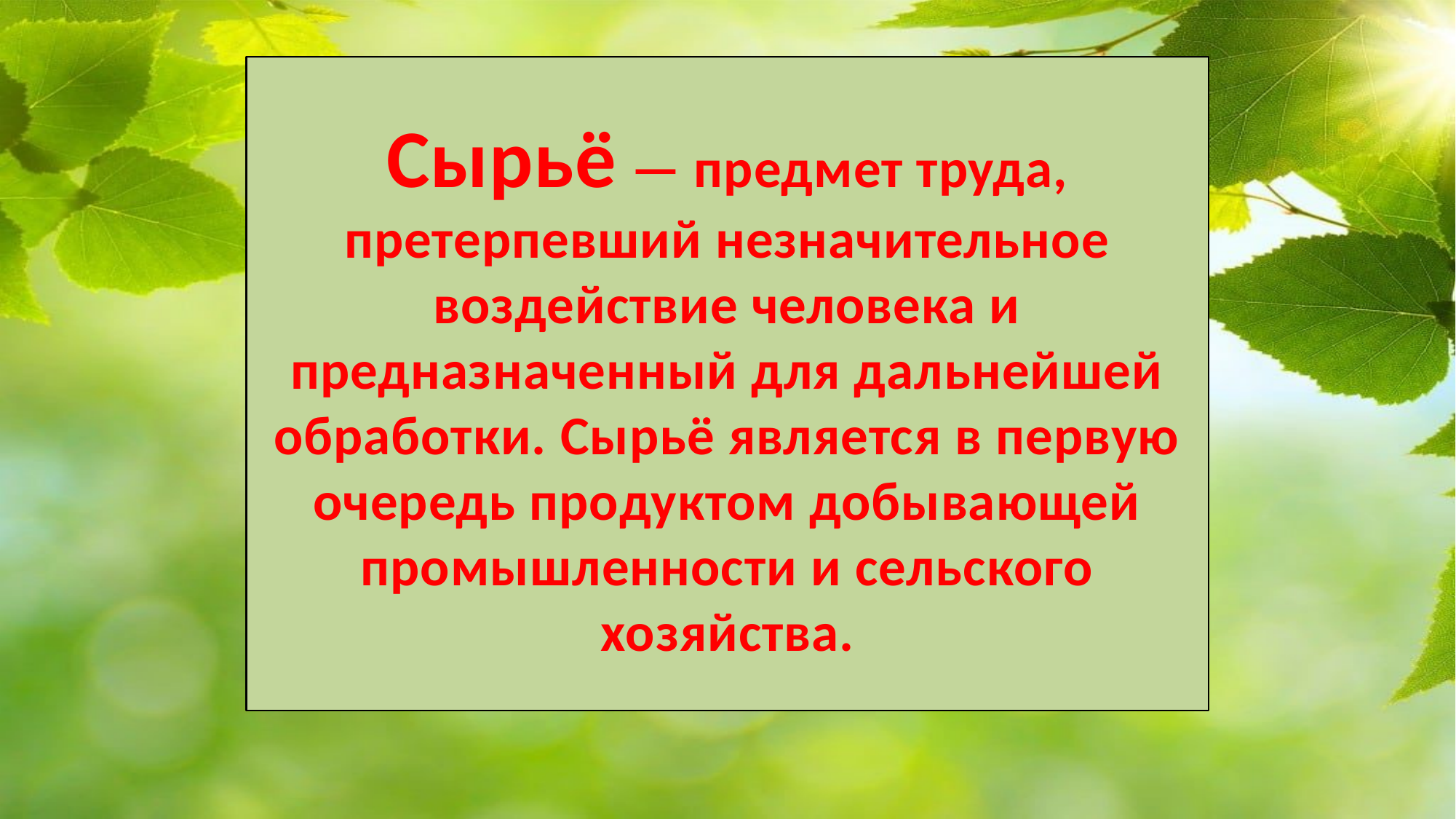

# Сырьё — предмет труда, претерпевший незначительное воздействие человека и предназначенный для дальнейшей обработки. Сырьё является в первую очередь продуктом добывающей промышленности и сельского хозяйства.